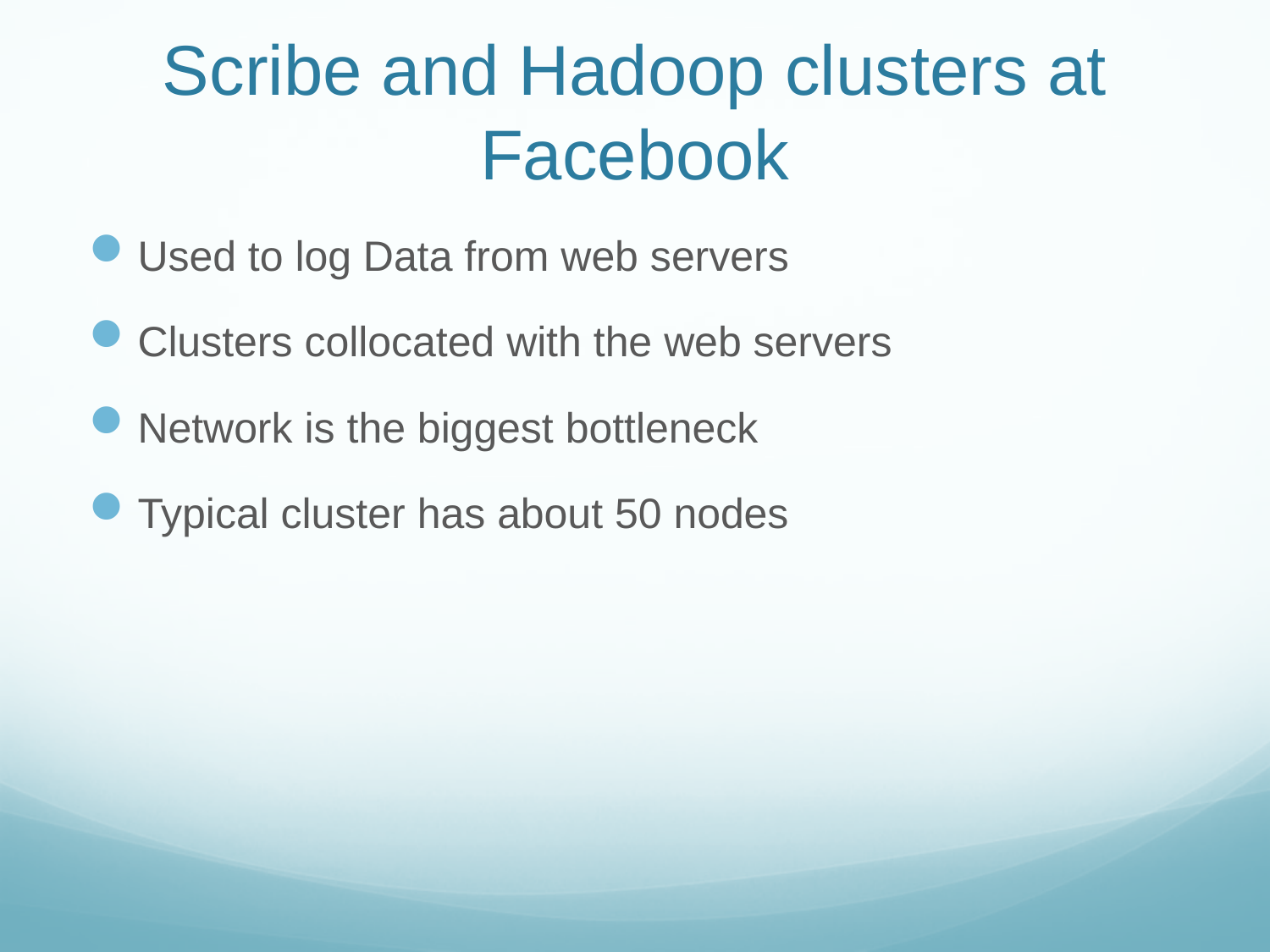

# Scribe and Hadoop clusters at Facebook
Used to log Data from web servers
Clusters collocated with the web servers
Network is the biggest bottleneck
Typical cluster has about 50 nodes